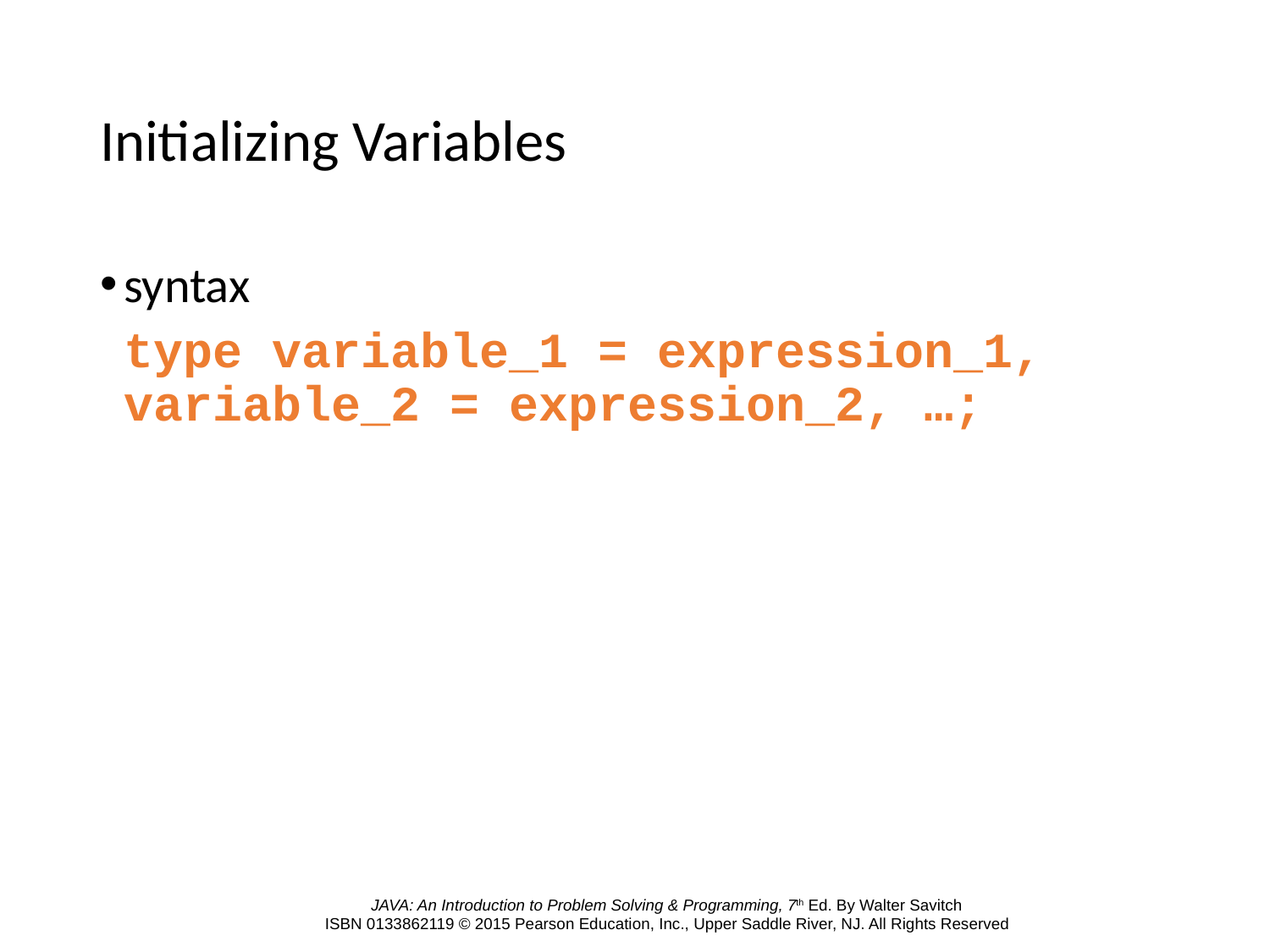

# Initializing Variables
syntax
	type variable_1 = expression_1, variable_2 = expression_2, …;